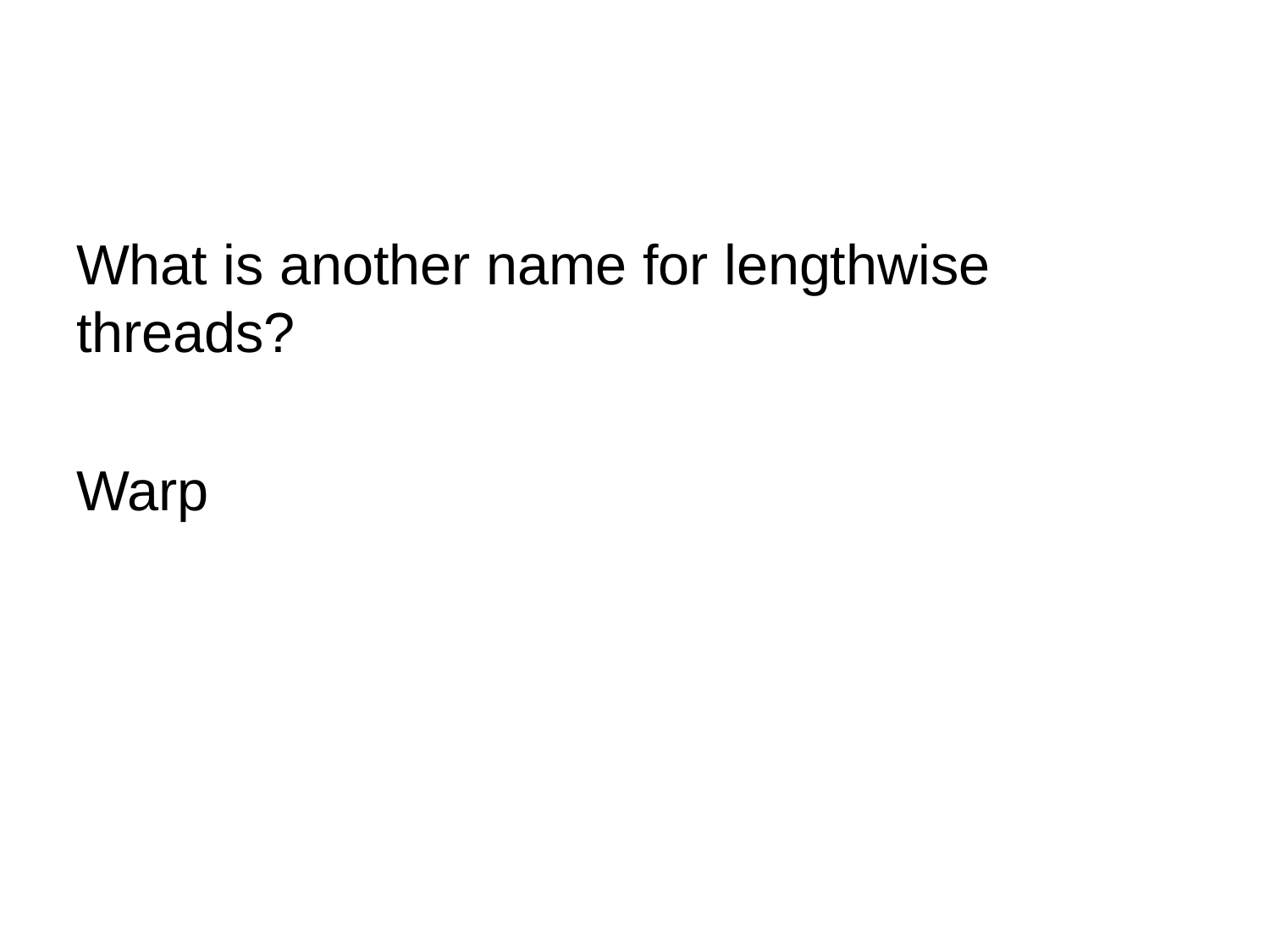

What is another name for lengthwise threads?

Warp